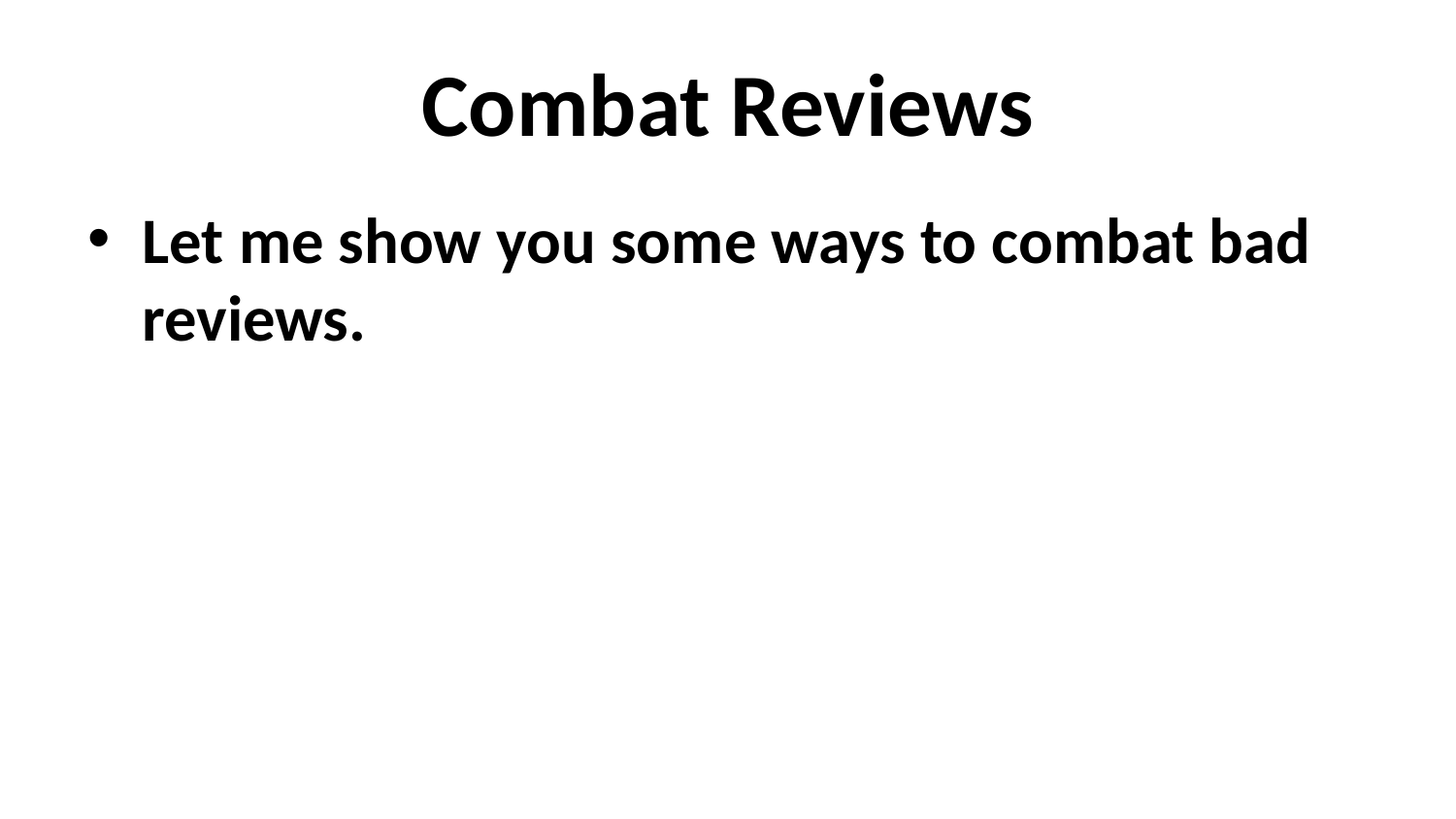

# Combat Reviews
Let me show you some ways to combat bad reviews.